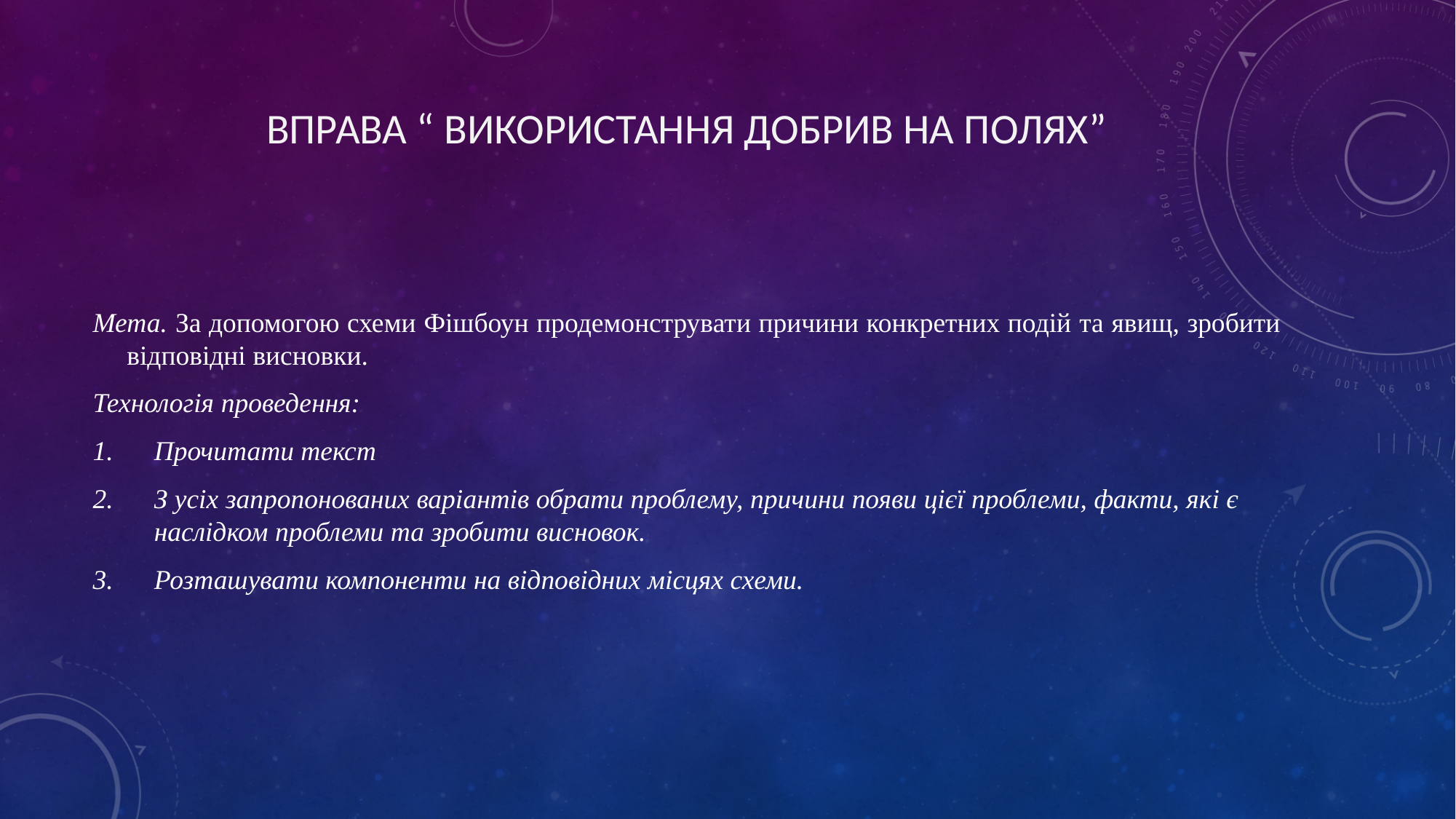

# Вправа “ Використання добрив на полях”
Мета. За допомогою схеми Фішбоун продемонструвати причини конкретних подій та явищ, зробити відповідні висновки.
Технологія проведення:
Прочитати текст
З усіх запропонованих варіантів обрати проблему, причини появи цієї проблеми, факти, які є наслідком проблеми та зробити висновок.
Розташувати компоненти на відповідних місцях схеми.